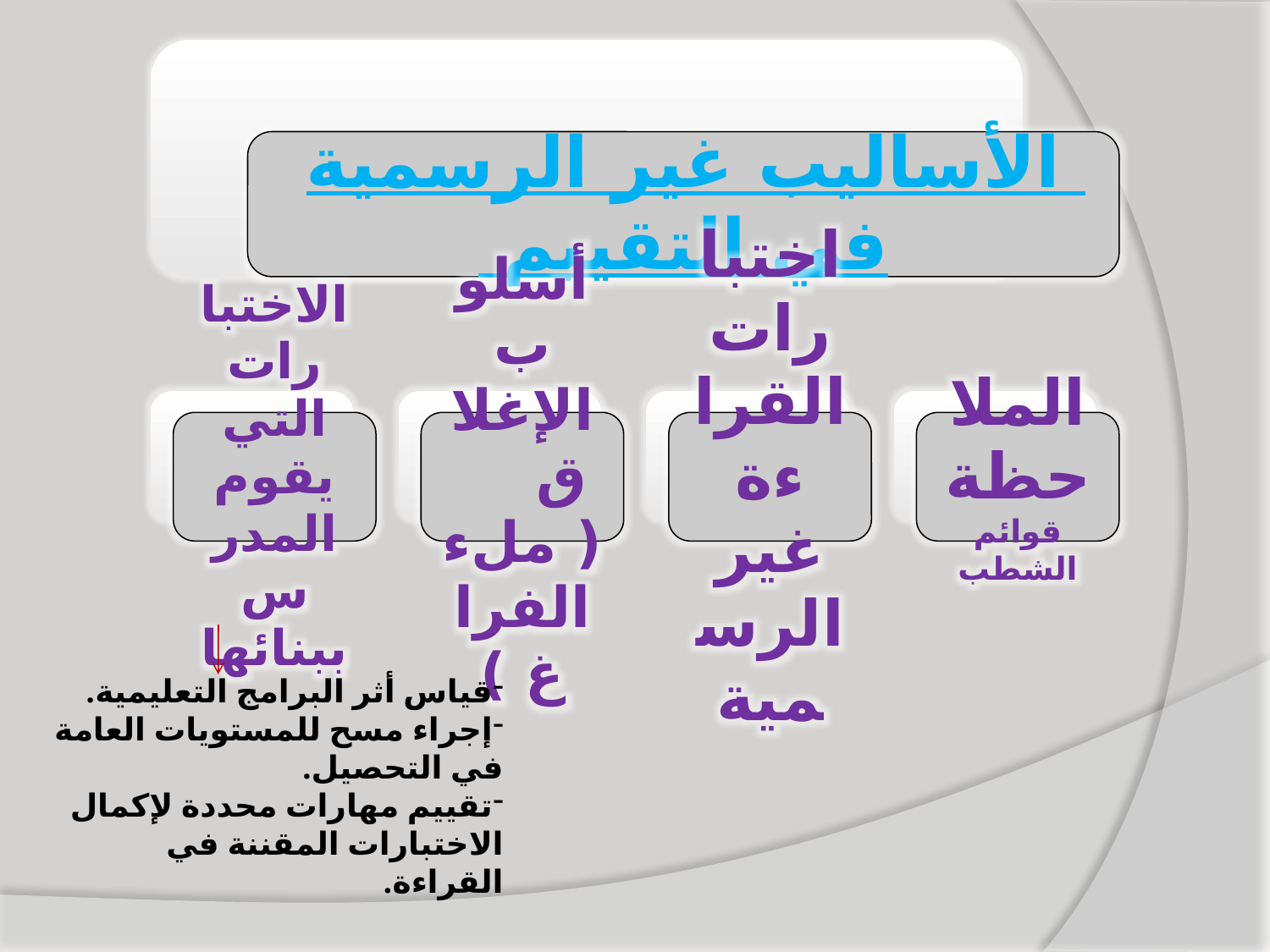

قوائم الشطب
قياس أثر البرامج التعليمية.
إجراء مسح للمستويات العامة في التحصيل.
تقييم مهارات محددة لإكمال الاختبارات المقننة في القراءة.